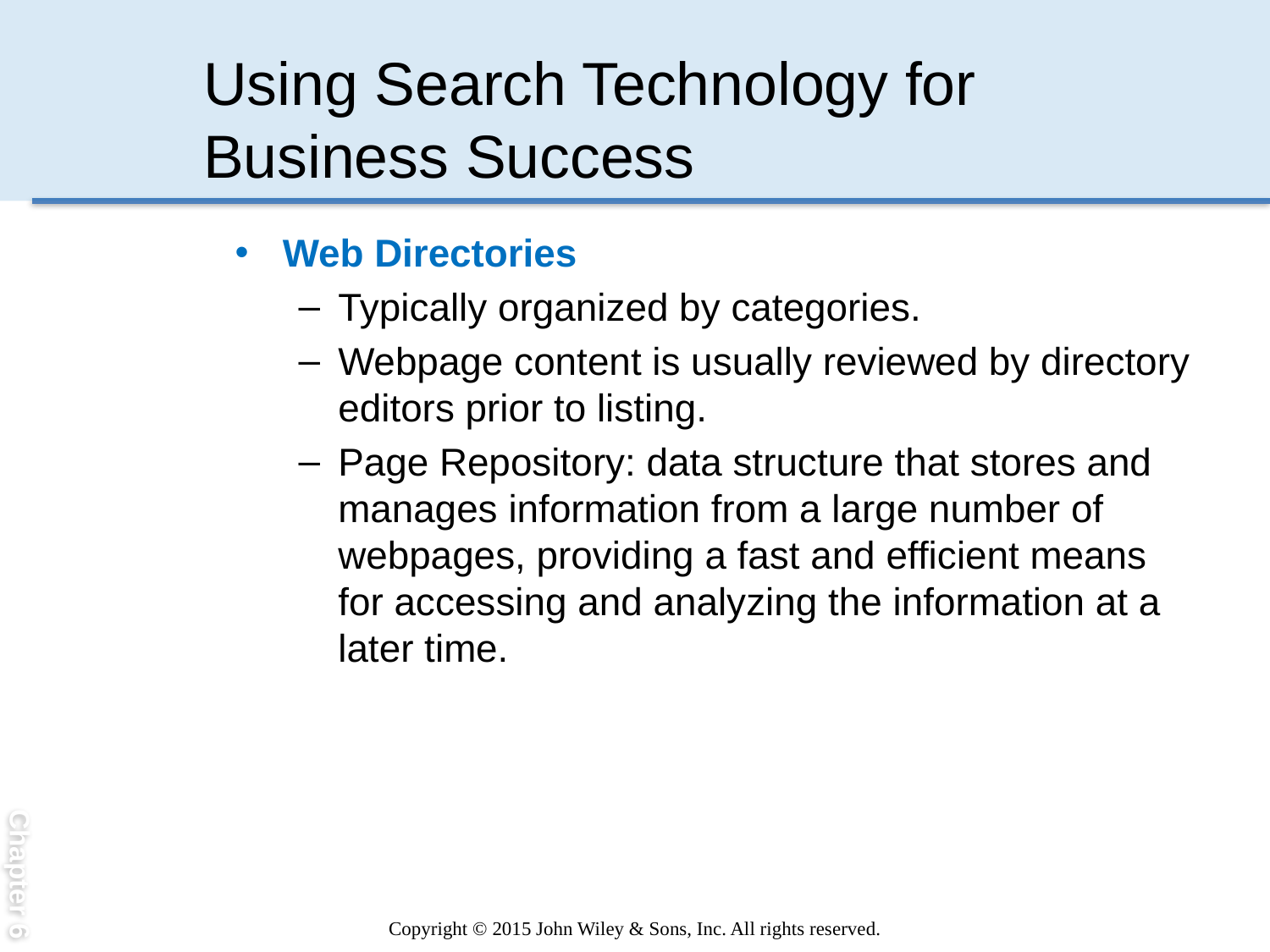

Chapter 6
# Using Search Technology for Business Success
Web Directories
Typically organized by categories.
Webpage content is usually reviewed by directory editors prior to listing.
Page Repository: data structure that stores and manages information from a large number of webpages, providing a fast and efficient means for accessing and analyzing the information at a later time.